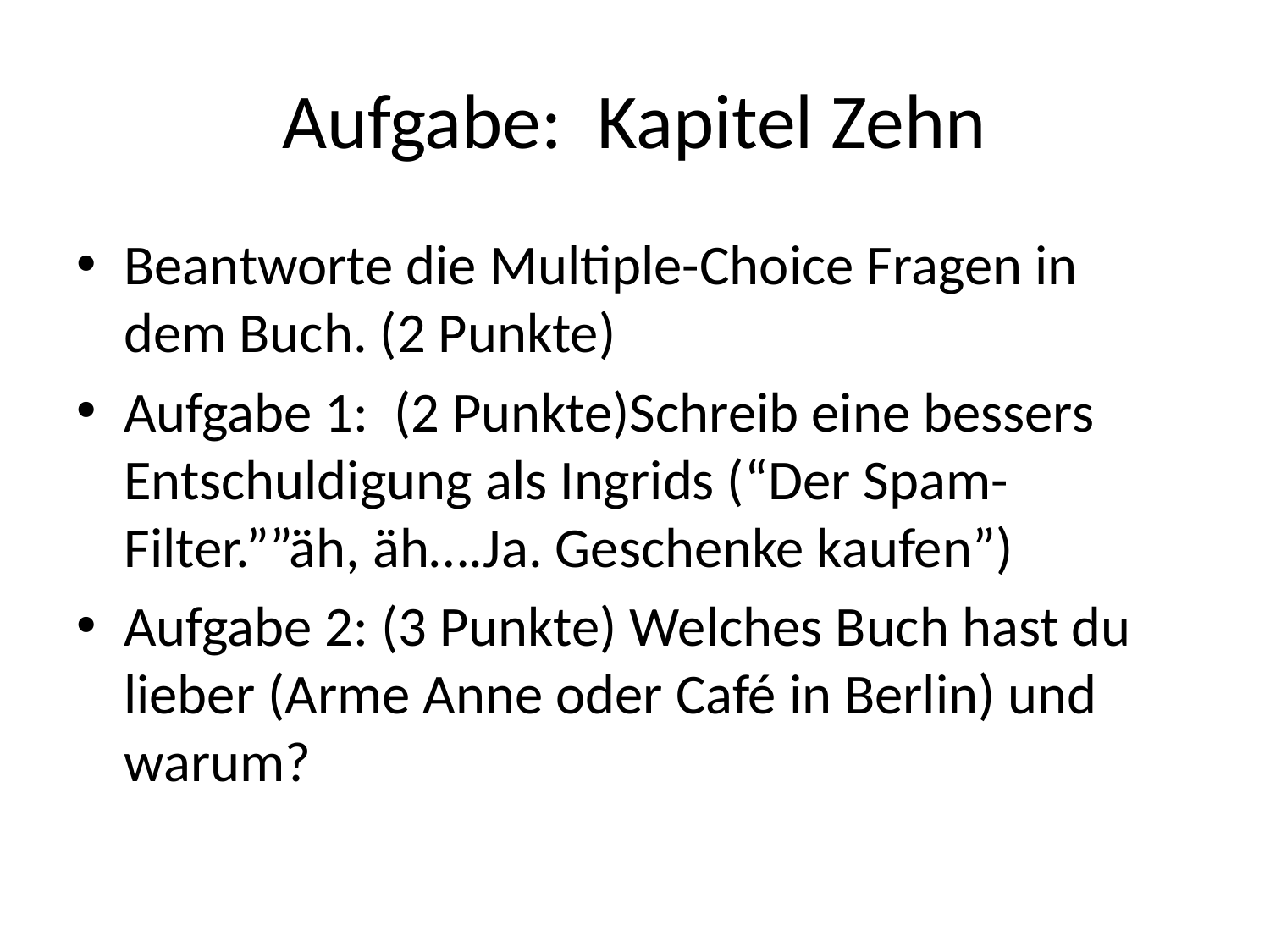

# Aufgabe:  Kapitel Zehn
Beantworte die Multiple-Choice Fragen in dem Buch. (2 Punkte)
Aufgabe 1:  (2 Punkte)Schreib eine bessers Entschuldigung als Ingrids (“Der Spam-Filter.””äh, äh….Ja. Geschenke kaufen”)
Aufgabe 2: (3 Punkte) Welches Buch hast du lieber (Arme Anne oder Café in Berlin) und warum?